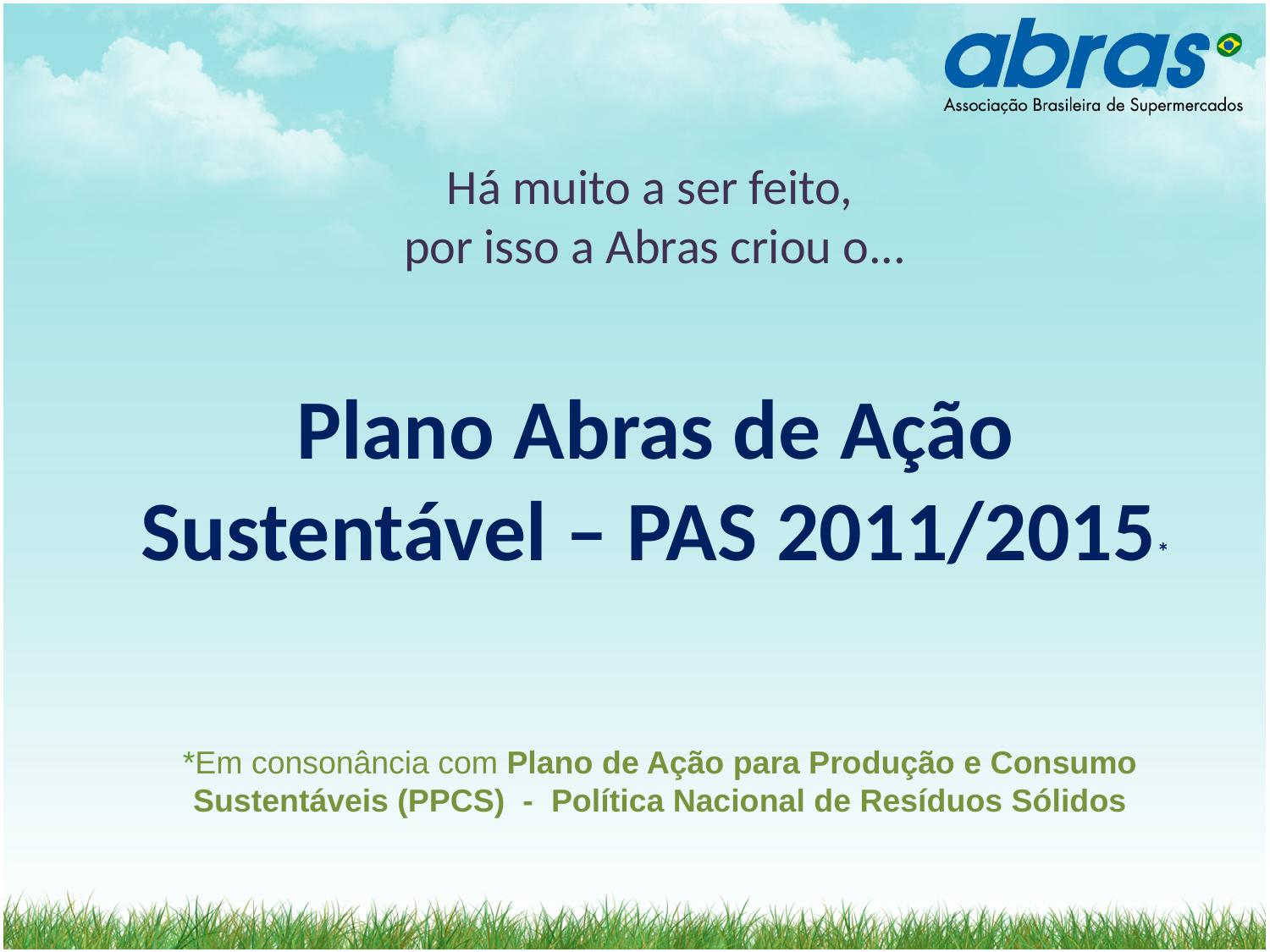

# Há muito a ser feito, por isso a Abras criou o... Plano Abras de Ação Sustentável – PAS 2011/2015*
*Em consonância com Plano de Ação para Produção e Consumo Sustentáveis (PPCS)  -  Política Nacional de Resíduos Sólidos